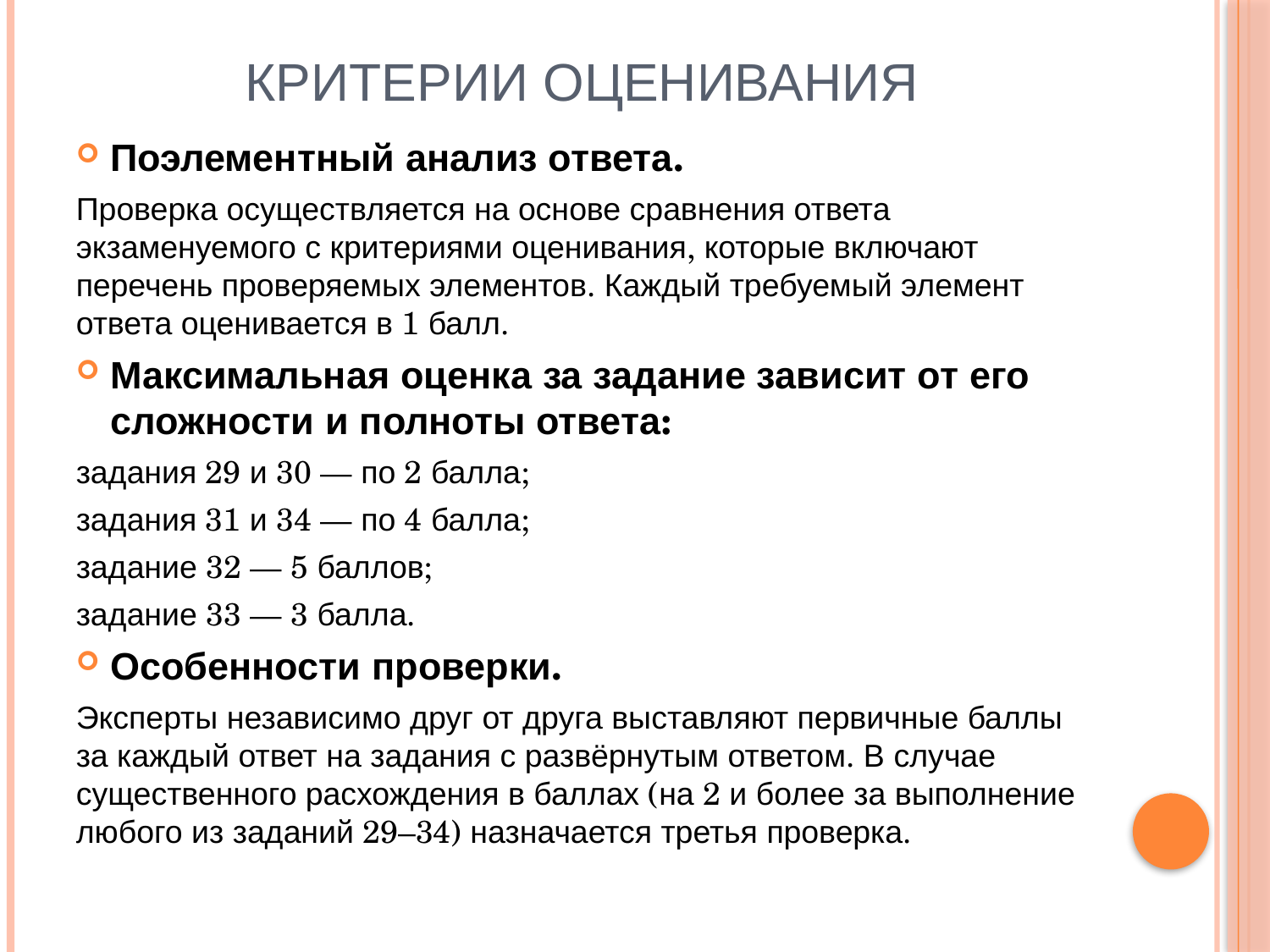

# Критерии оценивания
Поэлементный анализ ответа.
Проверка осуществляется на основе сравнения ответа экзаменуемого с критериями оценивания, которые включают перечень проверяемых элементов. Каждый требуемый элемент ответа оценивается в 1 балл.
Максимальная оценка за задание зависит от его сложности и полноты ответа:
задания 29 и 30 — по 2 балла;
задания 31 и 34 — по 4 балла;
задание 32 — 5 баллов;
задание 33 — 3 балла.
Особенности проверки.
Эксперты независимо друг от друга выставляют первичные баллы за каждый ответ на задания с развёрнутым ответом. В случае существенного расхождения в баллах (на 2 и более за выполнение любого из заданий 29–34) назначается третья проверка.